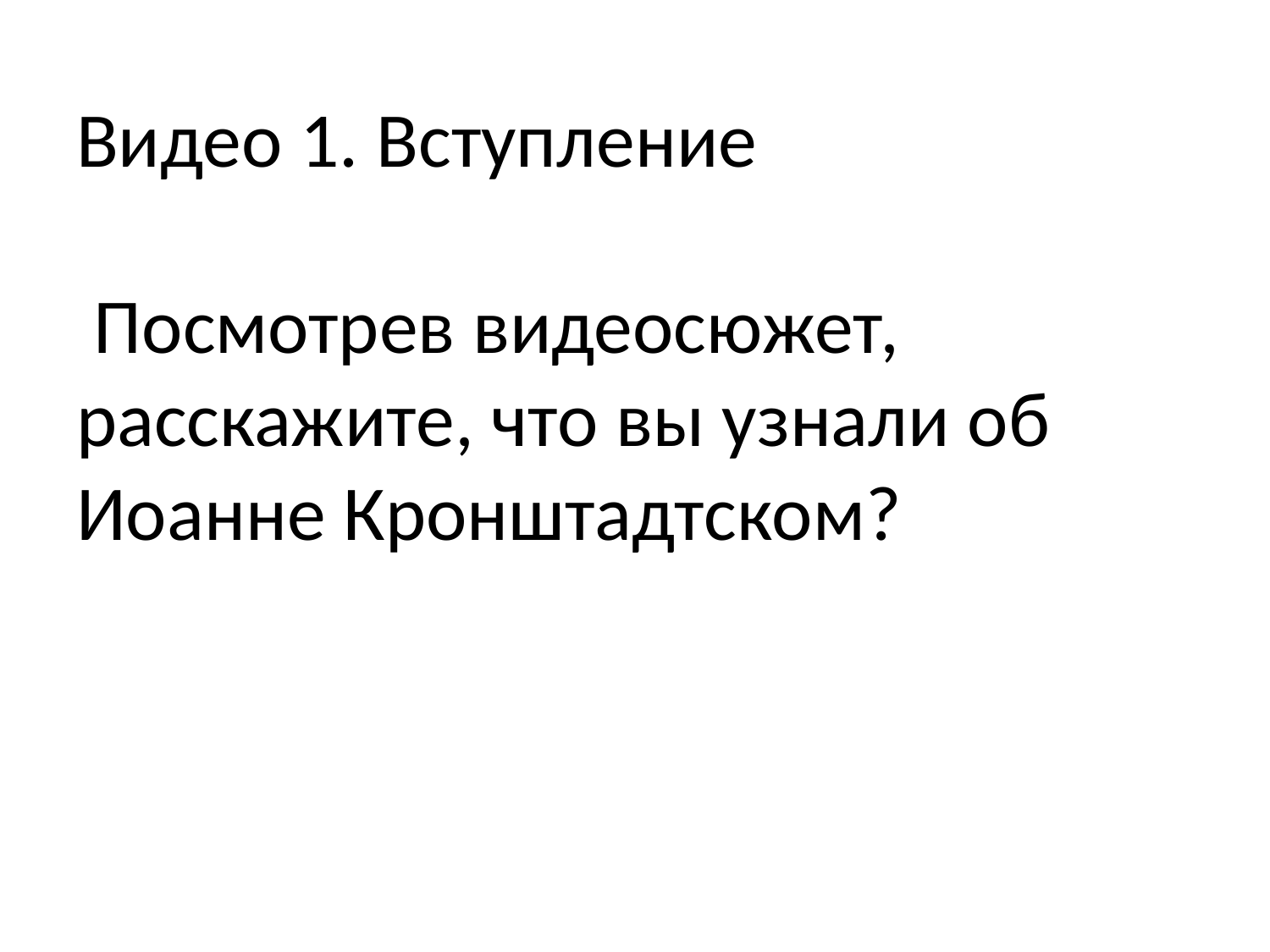

# Видео 1. Вступление Посмотрев видеосюжет, расскажите, что вы узнали об Иоанне Кронштадтском?